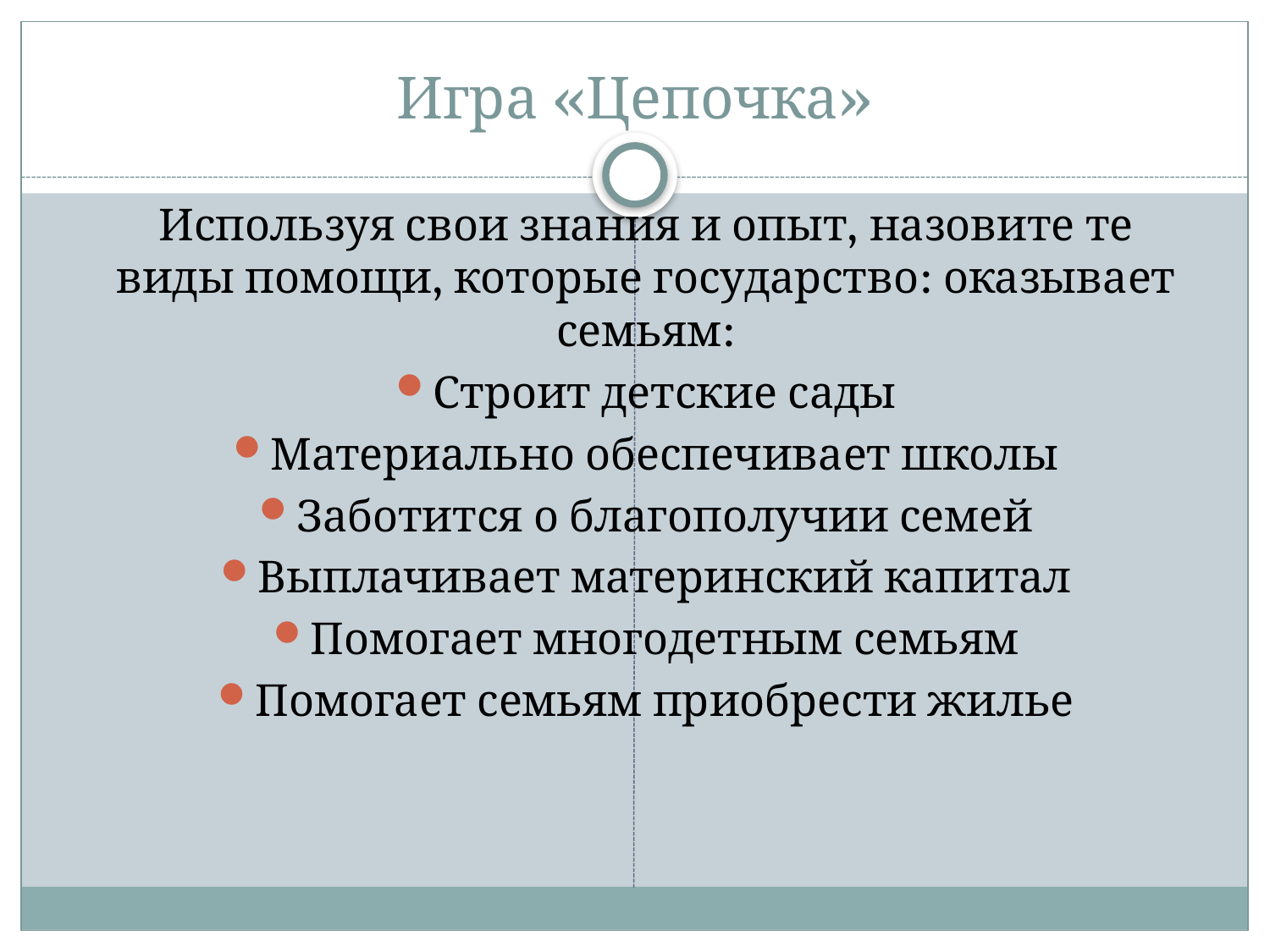

# Игра «Цепочка»
Используя свои знания и опыт, назовите те виды помощи, которые государство: оказывает семьям:
Строит детские сады
Материально обеспечивает школы
Заботится о благополучии семей
Выплачивает материнский капитал
Помогает многодетным семьям
Помогает семьям приобрести жилье